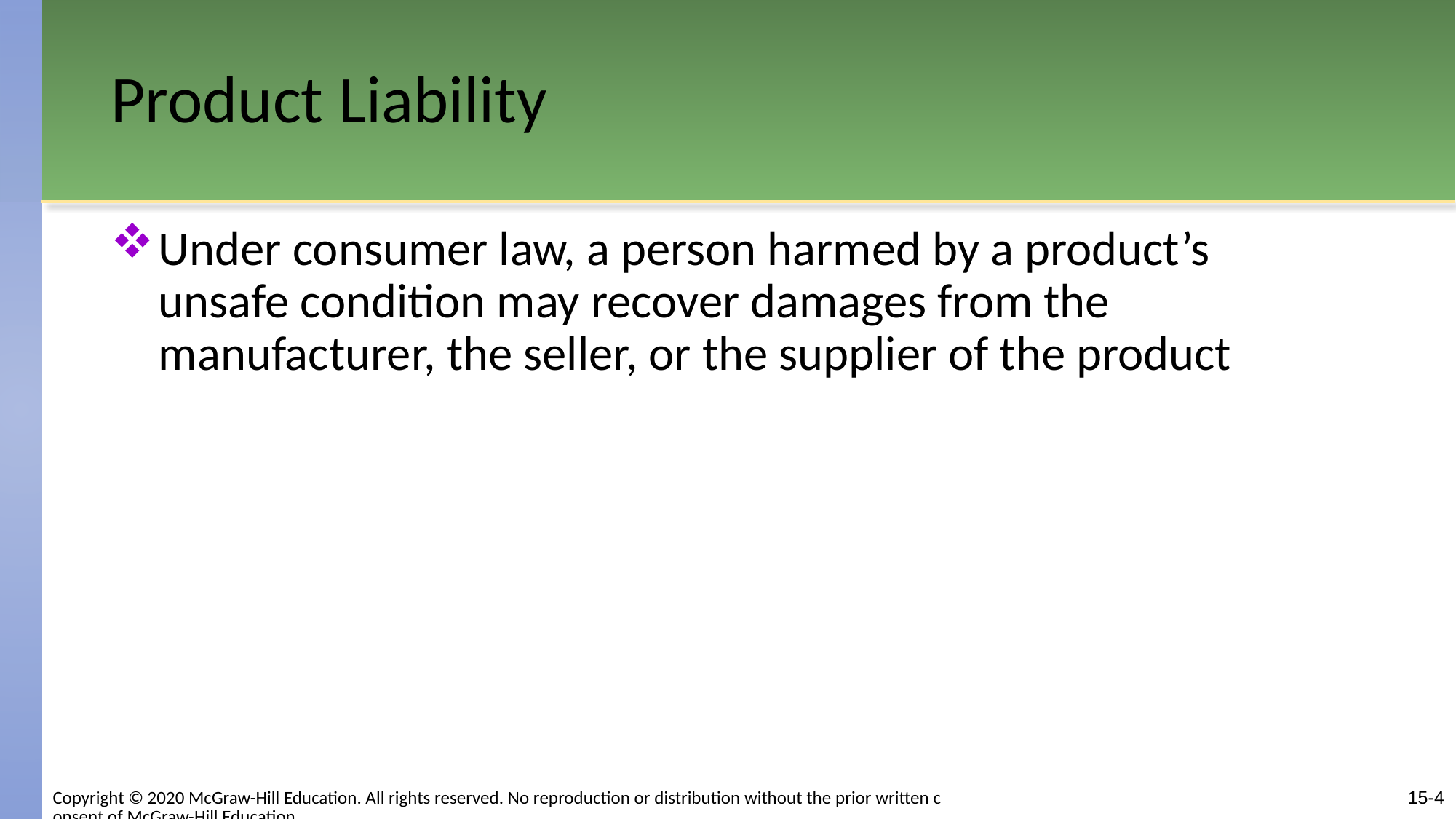

# Product Liability
Under consumer law, a person harmed by a product’s unsafe condition may recover damages from the manufacturer, the seller, or the supplier of the product
Copyright © 2020 McGraw-Hill Education. All rights reserved. No reproduction or distribution without the prior written consent of McGraw-Hill Education.
15-4